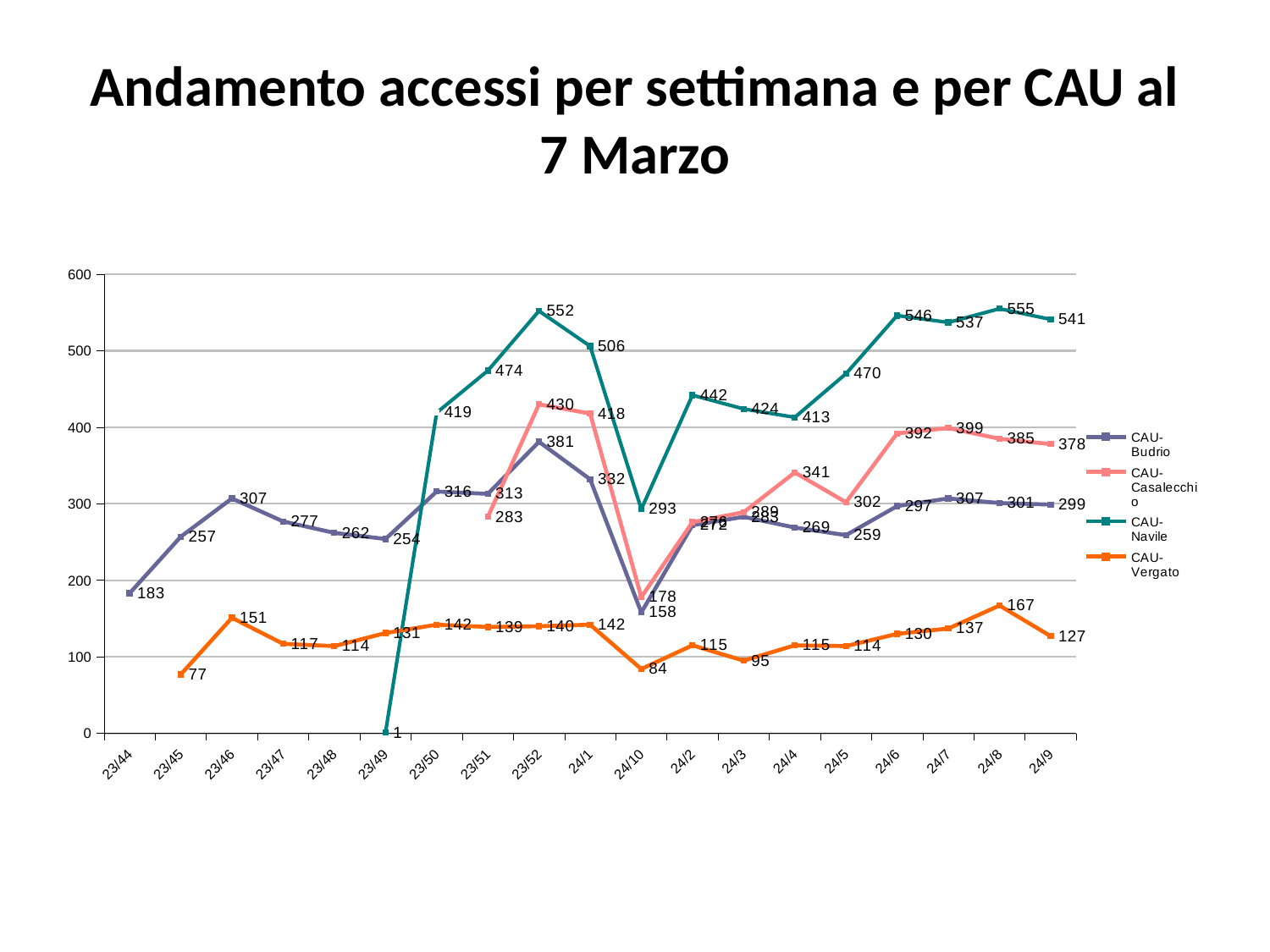

# Andamento accessi per settimana e per CAU al 7 Marzo

### Chart

| Category | CAU-Budrio | CAU-Casalecchio | CAU-Navile | CAU-Vergato |
|---|---|---|---|---|
| 23/44 | 183.0 | None | None | None |
| 23/45 | 257.0 | None | None | 77.0 |
| 23/46 | 307.0 | None | None | 151.0 |
| 23/47 | 277.0 | None | None | 117.0 |
| 23/48 | 262.0 | None | None | 114.0 |
| 23/49 | 254.0 | None | 1.0 | 131.0 |
| 23/50 | 316.0 | None | 419.0 | 142.0 |
| 23/51 | 313.0 | 283.0 | 474.0 | 139.0 |
| 23/52 | 381.0 | 430.0 | 552.0 | 140.0 |
| 24/1 | 332.0 | 418.0 | 506.0 | 142.0 |
| 24/10 | 158.0 | 178.0 | 293.0 | 84.0 |
| 24/2 | 272.0 | 276.0 | 442.0 | 115.0 |
| 24/3 | 283.0 | 289.0 | 424.0 | 95.0 |
| 24/4 | 269.0 | 341.0 | 413.0 | 115.0 |
| 24/5 | 259.0 | 302.0 | 470.0 | 114.0 |
| 24/6 | 297.0 | 392.0 | 546.0 | 130.0 |
| 24/7 | 307.0 | 399.0 | 537.0 | 137.0 |
| 24/8 | 301.0 | 385.0 | 555.0 | 167.0 |
| 24/9 | 299.0 | 378.0 | 541.0 | 127.0 |